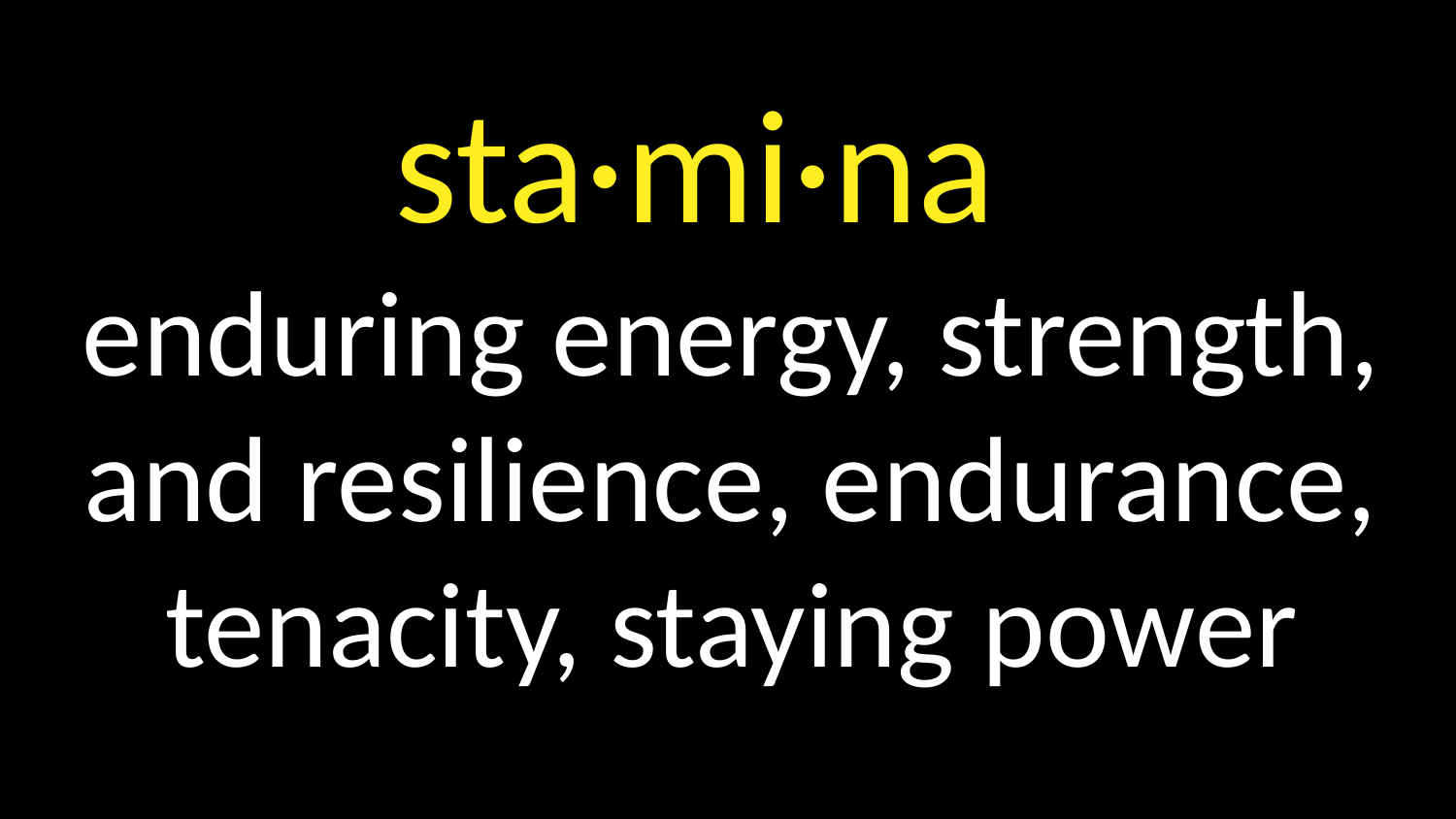

sta·mi·na
enduring energy, strength, and resilience, endurance, tenacity, staying power